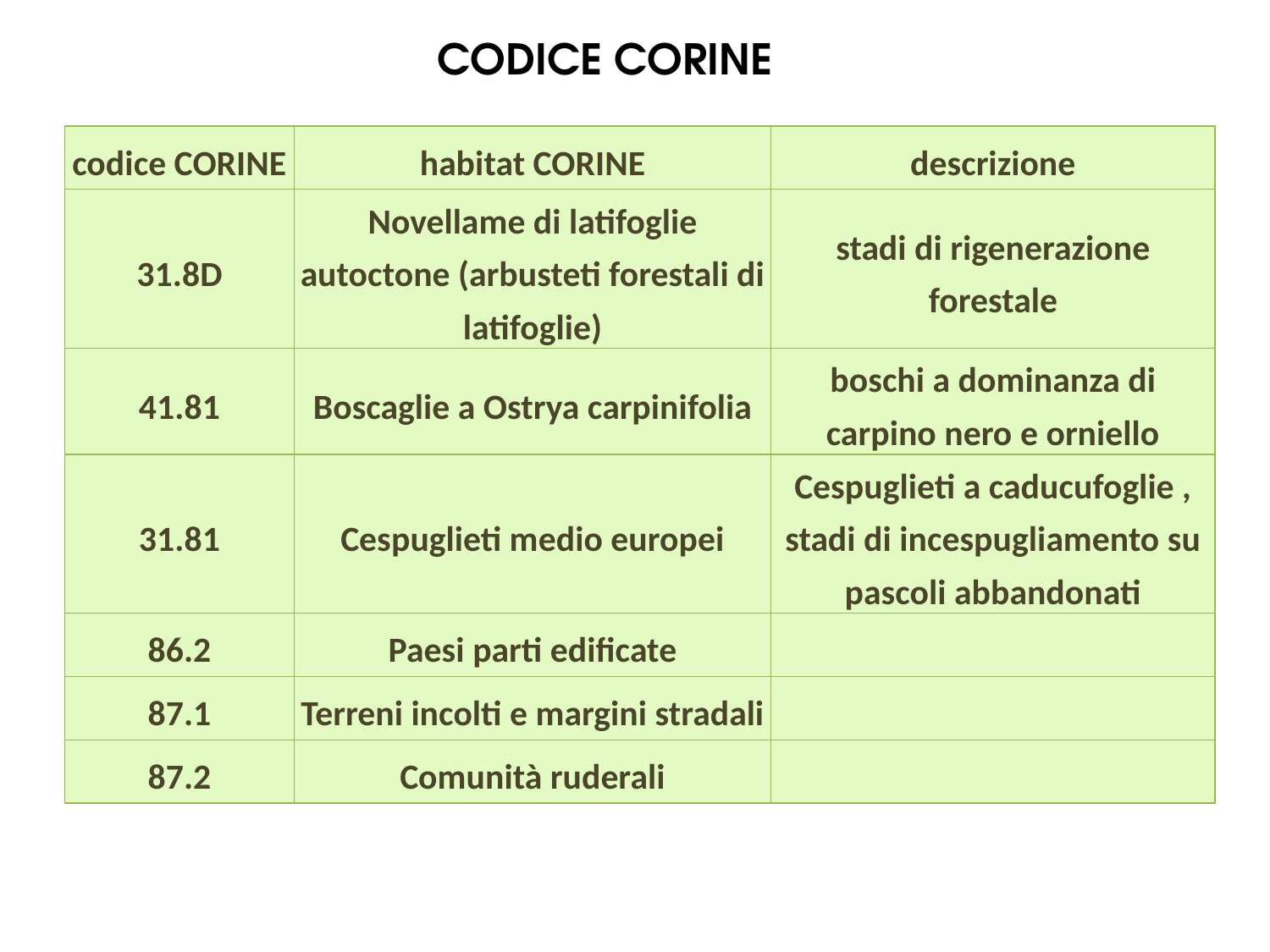

CODICE CORINE
| codice CORINE | habitat CORINE | descrizione |
| --- | --- | --- |
| 31.8D | Novellame di latifoglie autoctone (arbusteti forestali di latifoglie) | stadi di rigenerazione forestale |
| 41.81 | Boscaglie a Ostrya carpinifolia | boschi a dominanza di carpino nero e orniello |
| 31.81 | Cespuglieti medio europei | Cespuglieti a caducufoglie , stadi di incespugliamento su pascoli abbandonati |
| 86.2 | Paesi parti edificate |  |
| 87.1 | Terreni incolti e margini stradali |  |
| 87.2 | Comunità ruderali |  |